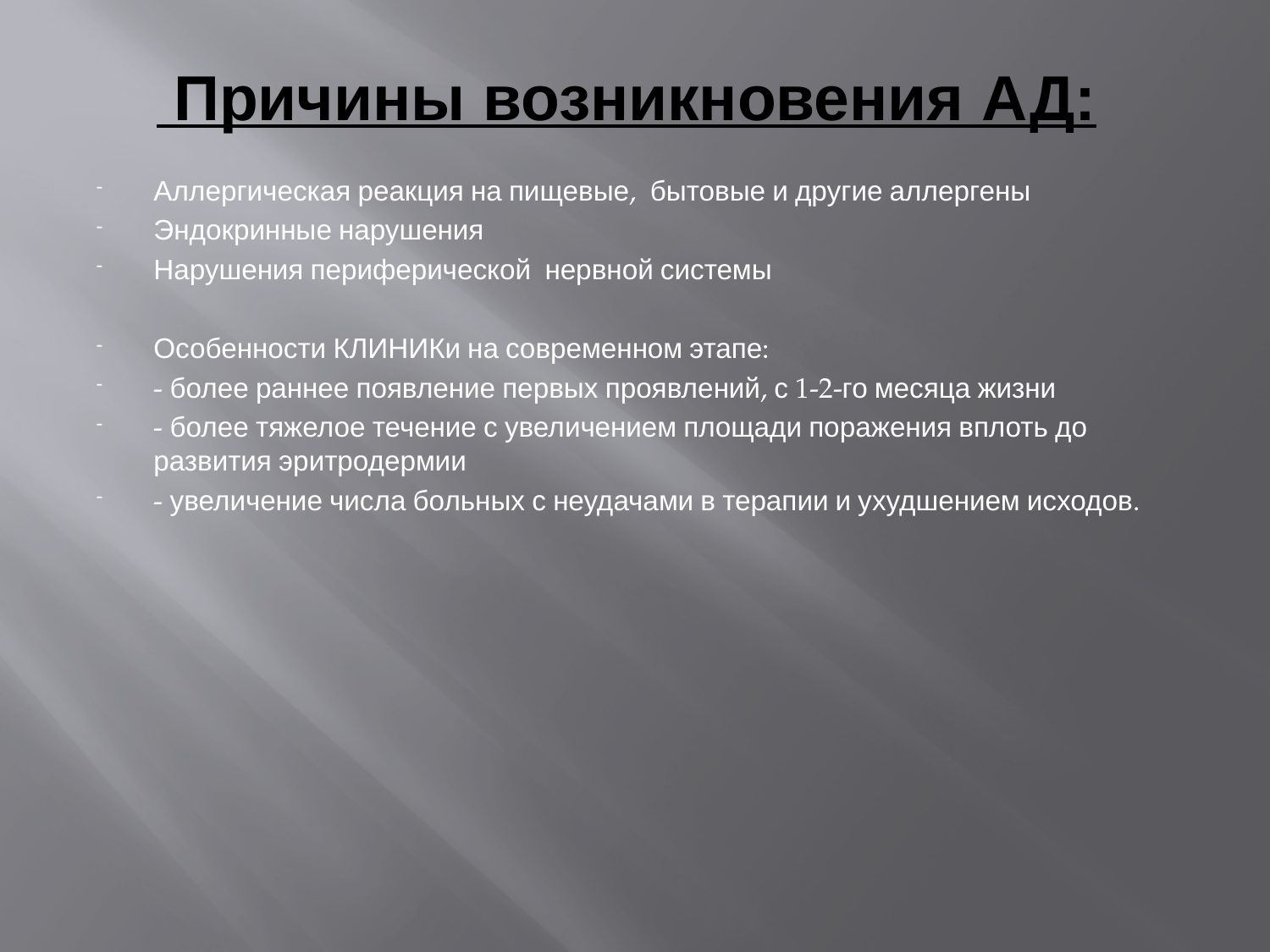

# Причины возникновения АД:
Аллергическая реакция на пищевые,  бытовые и другие аллергены
Эндокринные нарушения
Нарушения периферической  нервной системы

Особенности КЛИНИКи на современном этапе:
- более раннее появление первых проявлений, с 1-2-го месяца жизни
- более тяжелое течение с увеличением площади поражения вплоть до развития эритродермии
- увеличение числа больных с неудачами в терапии и ухудшением исходов.